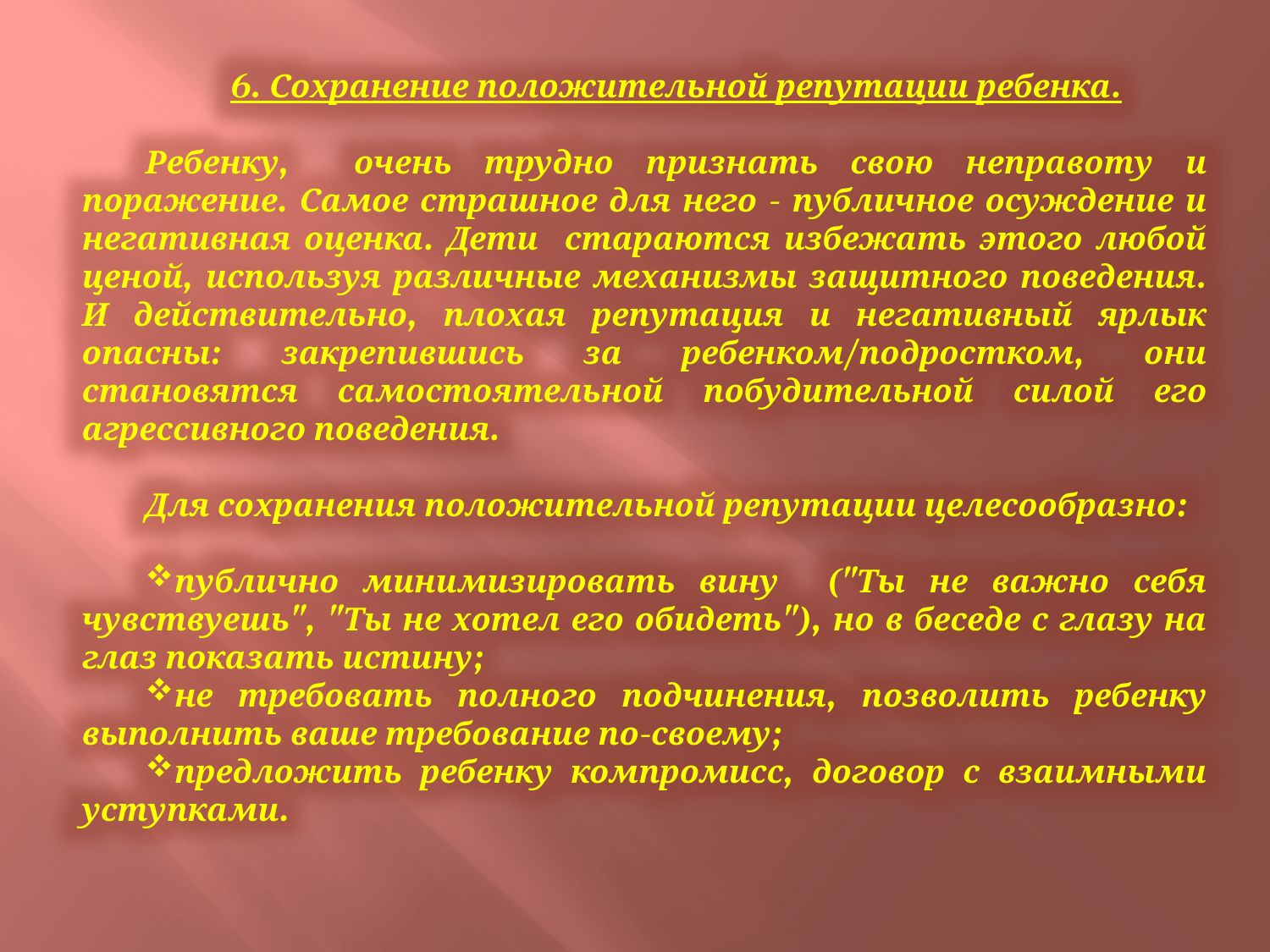

6. Сохранение положительной репутации ребенка.

Ребенку,  очень трудно признать свою неправоту и поражение. Самое страшное для него - публичное осуждение и негативная оценка. Дети  стараются избежать этого любой ценой, используя различные механизмы защитного поведения. И действительно, плохая репутация и негативный ярлык опасны: закрепившись за ребенком/подростком, они становятся самостоятельной побудительной силой его агрессивного поведения.

Для сохранения положительной репутации целесообразно:

публично минимизировать вину  ("Ты не важно себя чувствуешь", "Ты не хотел его обидеть"), но в беседе с глазу на глаз показать истину;
не требовать полного подчинения, позволить ребенку выполнить ваше требование по-своему;
предложить ребенку компромисс, договор с взаимными уступками.